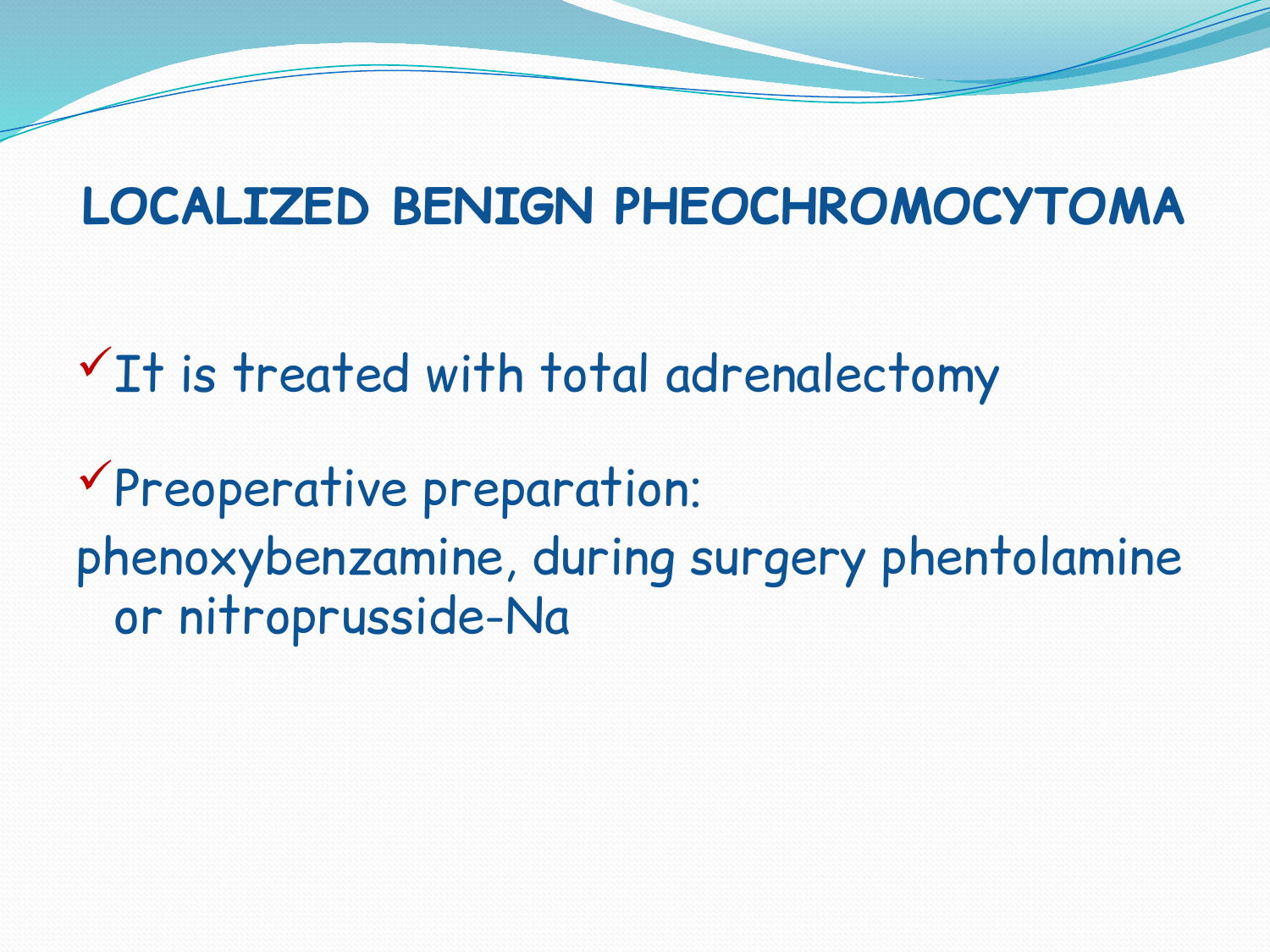

LOCALIZED BENIGN PHEOCHROMOCYTOMA

It is treated with total adrenalectomy

Preoperative preparation:
phenoxybenzamine, during surgery phentolamine or nitroprusside-Na